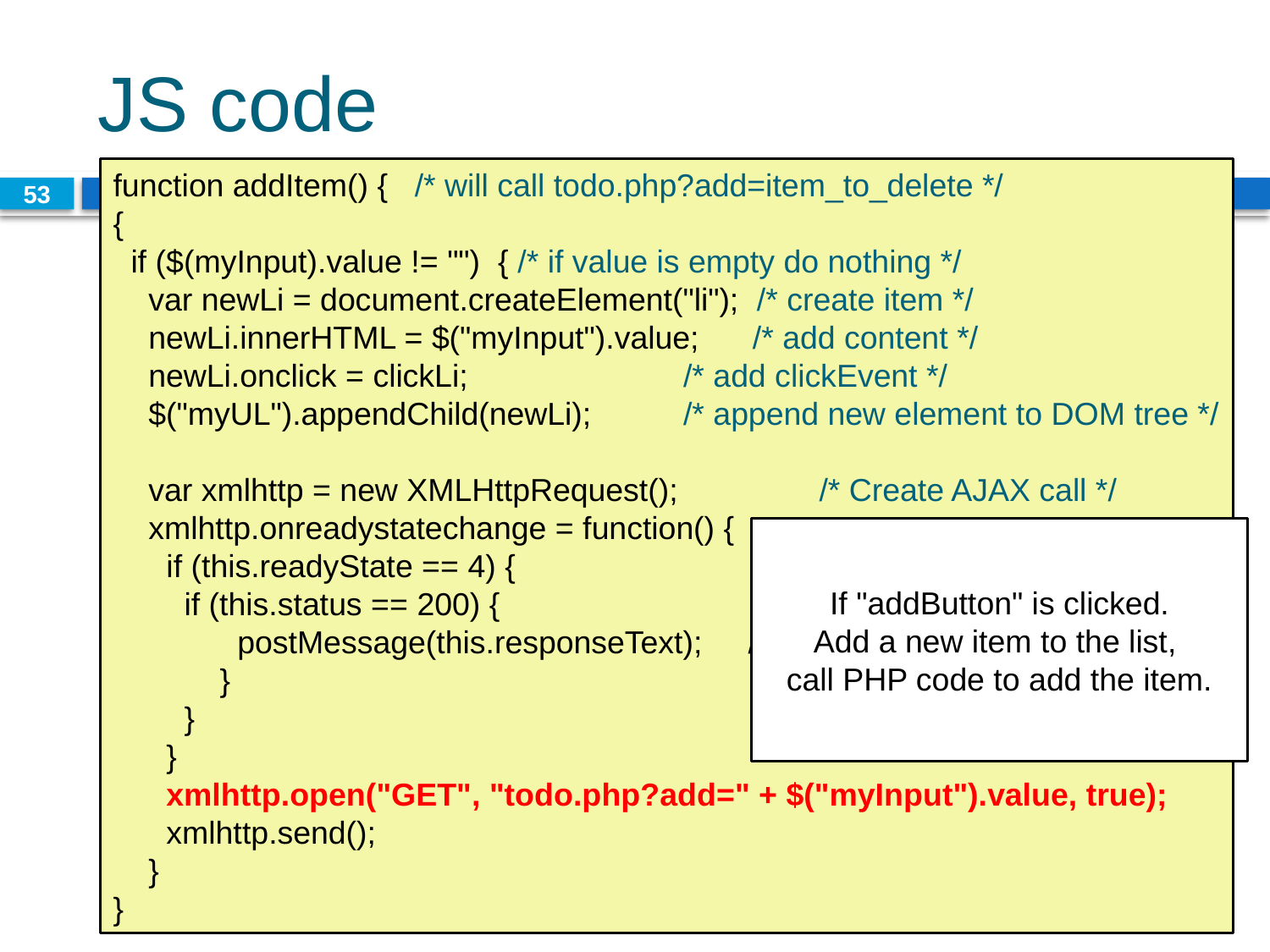

# JS code
function addItem() {   /* will call todo.php?add=item_to_delete */
{
  if ($(myInput).value != "")  { /* if value is empty do nothing */
    var newLi = document.createElement("li");  /* create item */
    newLi.innerHTML = $("myInput").value;      /* add content */
    newLi.onclick = clickLi;  		       /* add clickEvent */
    $("myUL").appendChild(newLi);	       /* append new element to DOM tree */

    var xmlhttp = new XMLHttpRequest();	        /* Create AJAX call */
    xmlhttp.onreadystatechange = function() {
      if (this.readyState == 4) {
        if (this.status == 200) {
              postMessage(this.responseText);	/* post message */
            }
        }
      }
      xmlhttp.open("GET", "todo.php?add=" + $("myInput").value, true);
      xmlhttp.send();
    }
}
53
If "addButton" is clicked.
Add a new item to the list,
call PHP code to add the item.
EECS1012